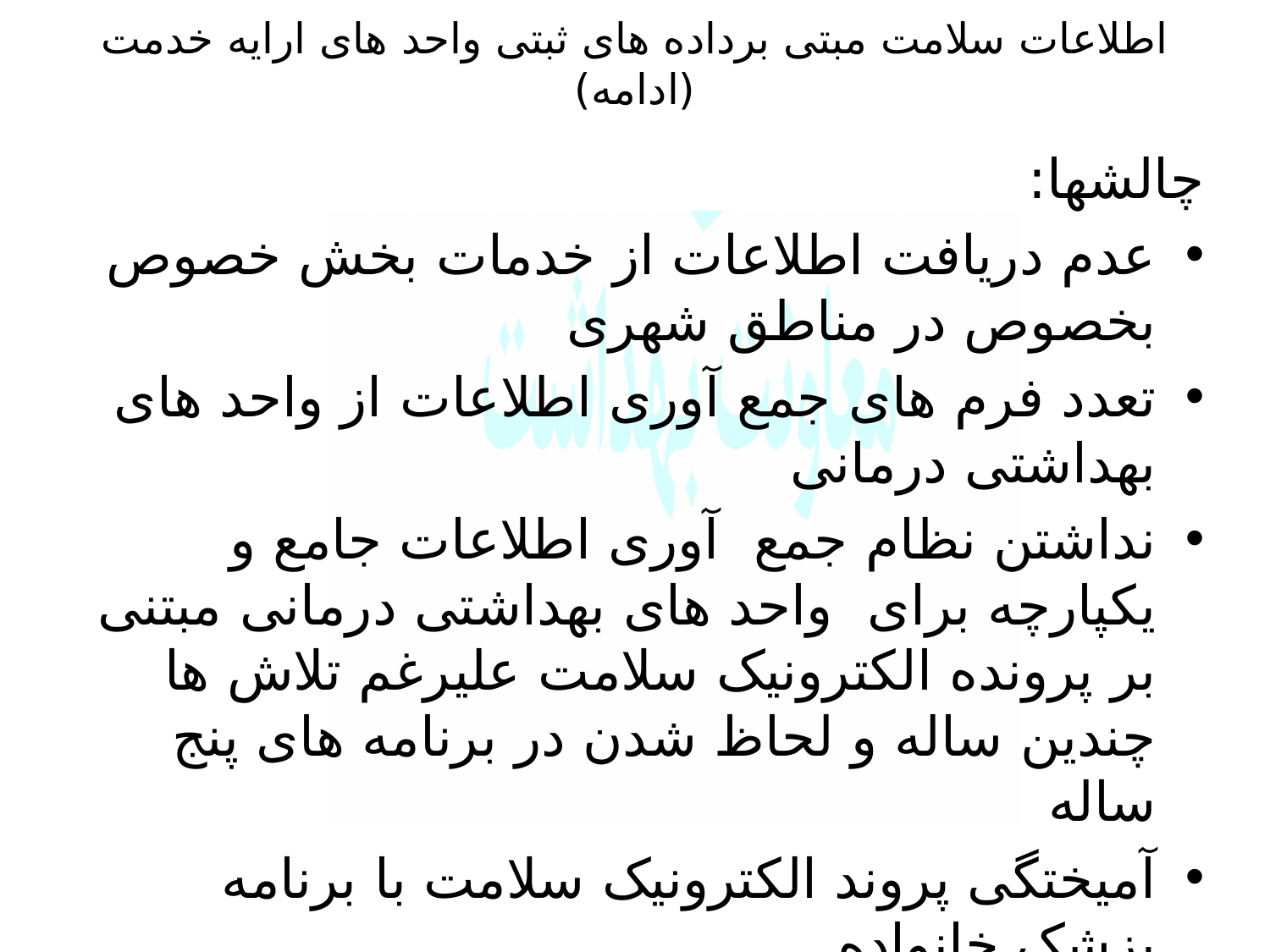

# اطلاعات سلامت مبتی برداده های ثبتی واحد های ارایه خدمت (ادامه)
چالشها:
عدم دریافت اطلاعات از خدمات بخش خصوص بخصوص در مناطق شهری
تعدد فرم های جمع آوری اطلاعات از واحد های بهداشتی درمانی
نداشتن نظام جمع  آوری اطلاعات جامع و یکپارچه برای  واحد های بهداشتی درمانی مبتنی بر پرونده الکترونیک سلامت علیرغم تلاش ها چندین ساله و لحاظ شدن در برنامه های پنج ساله
آمیختگی پروند الکترونیک سلامت با برنامه پزشک خانواده